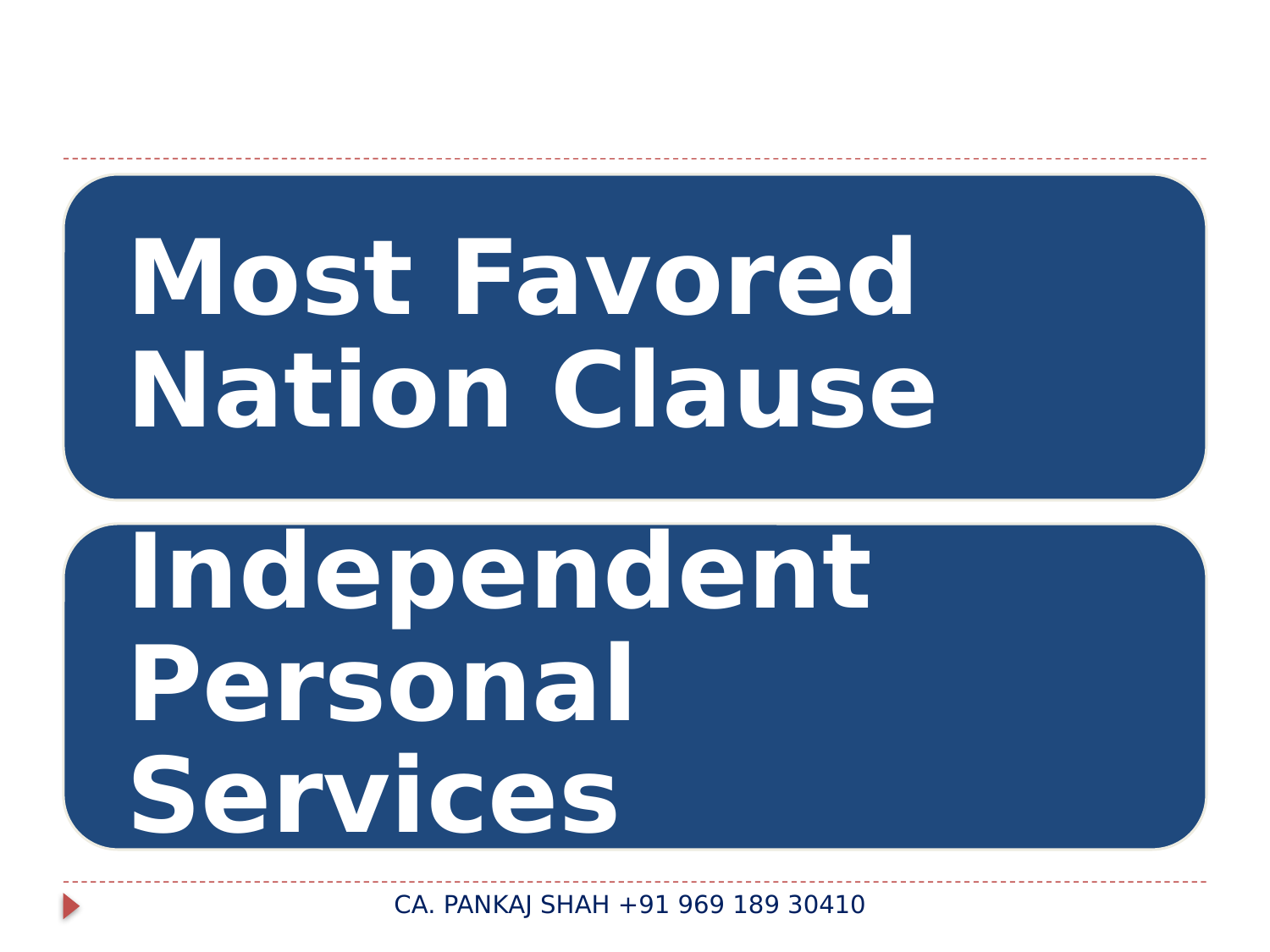

#
Most Favored Nation Clause
Independent Personal Services
CA. PANKAJ SHAH +91 969 189 30410